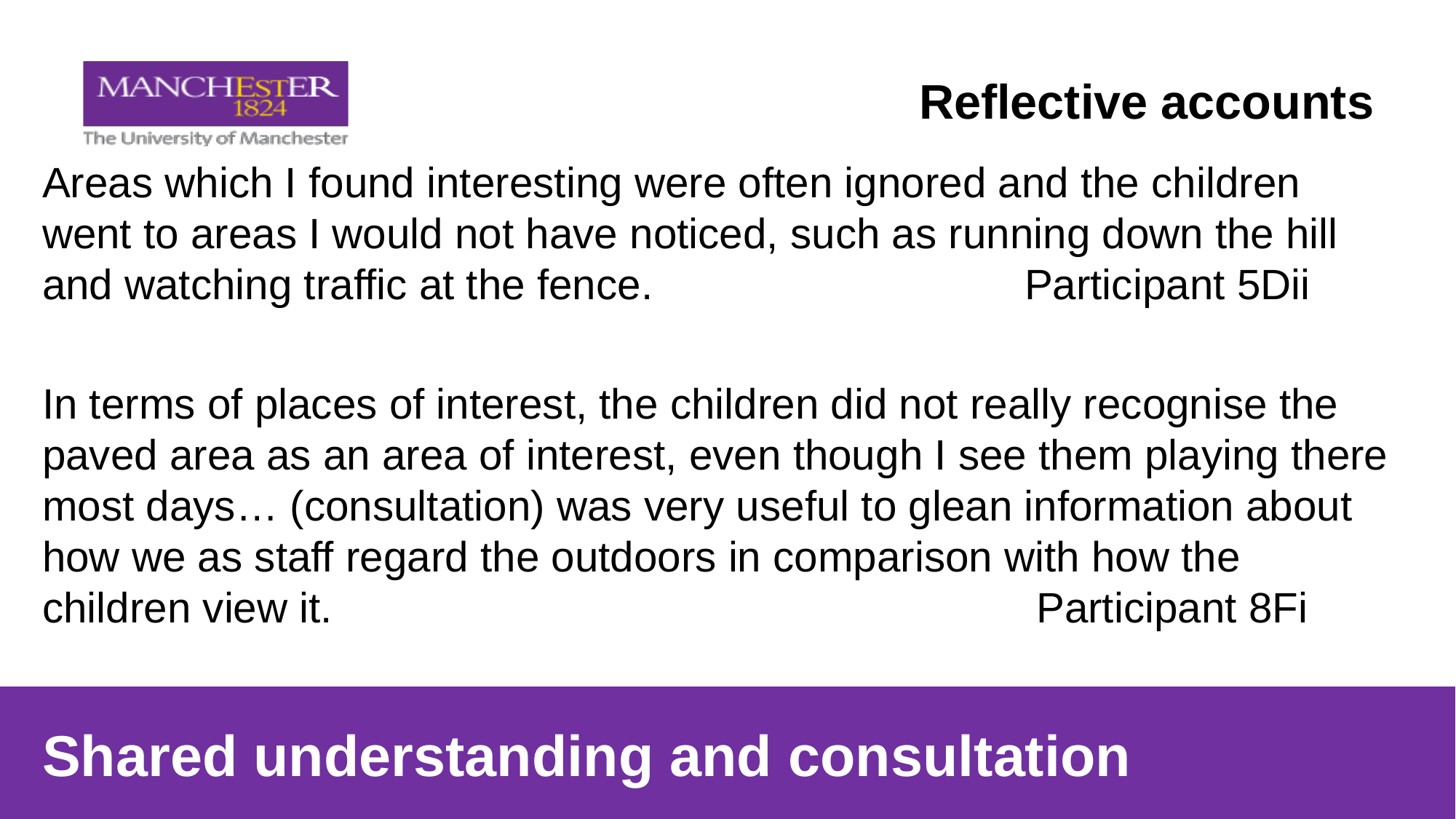

Areas which I found interesting were often ignored and the children went to areas I would not have noticed, such as running down the hill and watching traffic at the fence. 				Participant 5Dii

In terms of places of interest, the children did not really recognise the paved area as an area of interest, even though I see them playing there most days… (consultation) was very useful to glean information about how we as staff regard the outdoors in comparison with how the children view it.							 Participant 8Fi

# Reflective accounts
Shared understanding and consultation